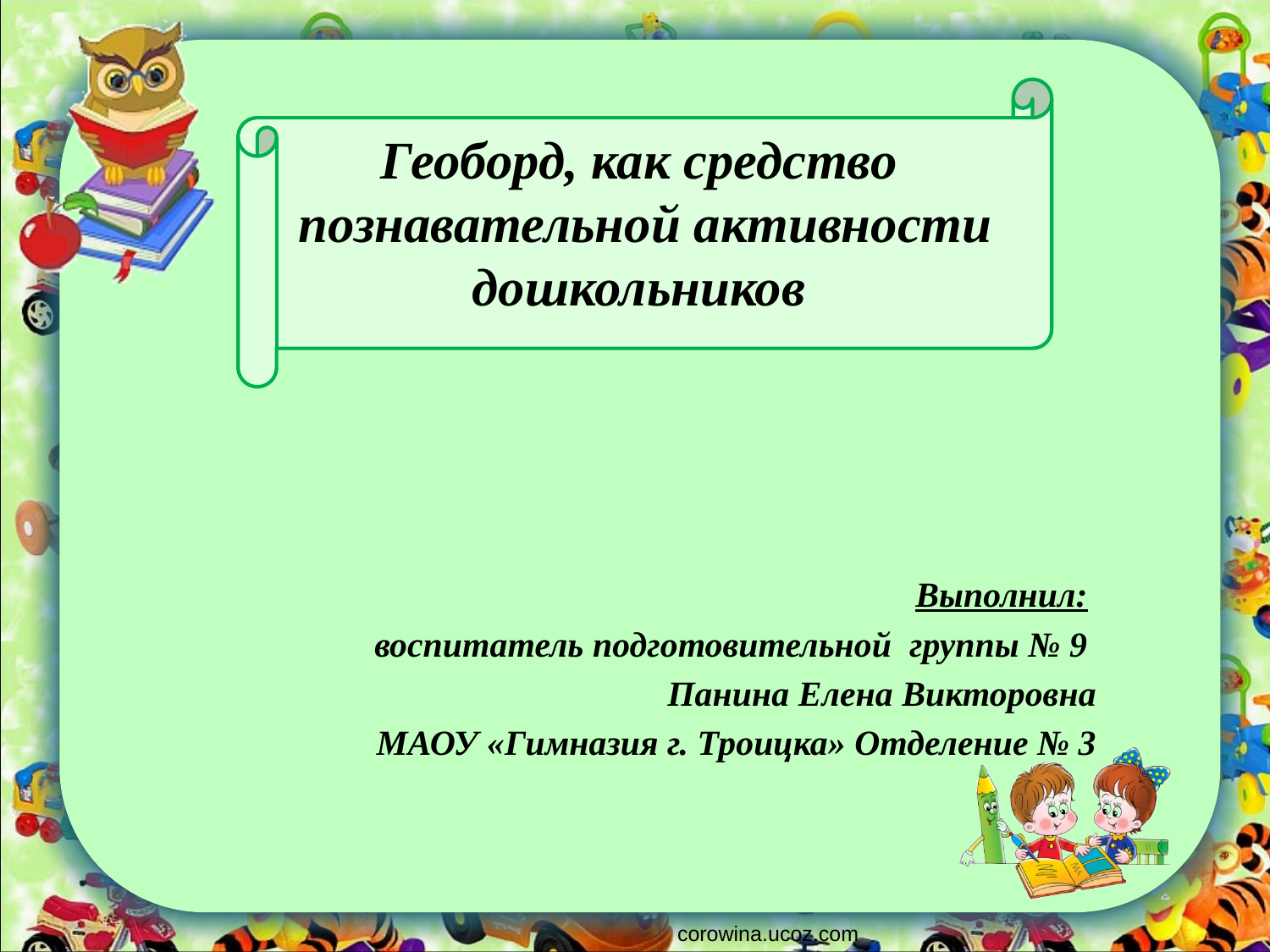

# Геоборд, как средство познавательной активности дошкольников
Выполнил:
воспитатель подготовительной  группы № 9
Панина Елена Викторовна
МАОУ «Гимназия г. Троицка» Отделение № 3
corowina.ucoz.com